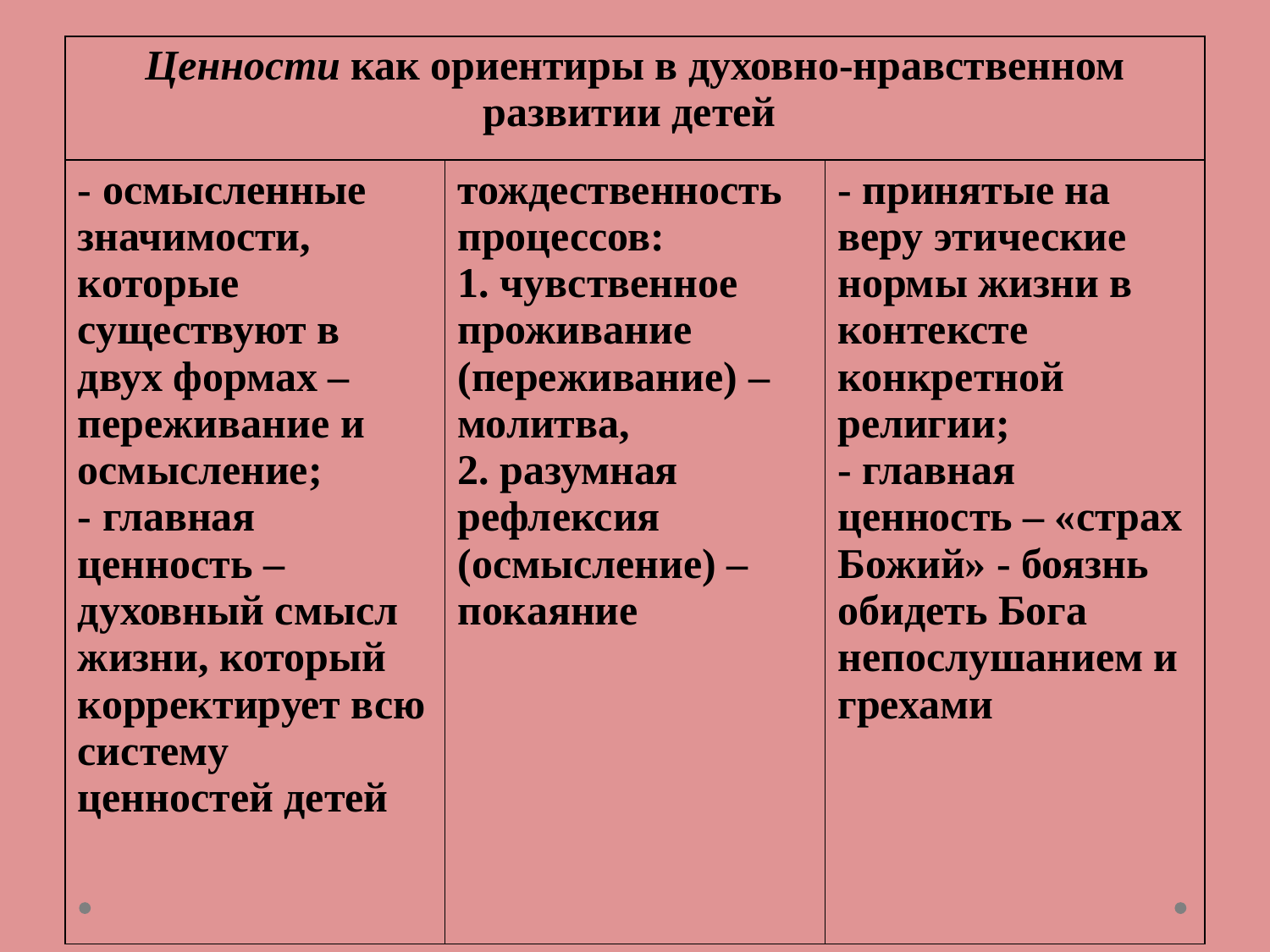

| Ценности как ориентиры в духовно-нравственном развитии детей |  |  |
| --- | --- | --- |
| - осмысленные значимости, которые существуют в двух формах – переживание и осмысление; - главная ценность – духовный смысл жизни, который корректирует всю систему ценностей детей | тождественность процессов: 1. чувственное проживание (переживание) – молитва, 2. разумная рефлексия (осмысление) – покаяние | - принятые на веру этические нормы жизни в контексте конкретной религии; - главная ценность – «страх Божий» - боязнь обидеть Бога непослушанием и грехами |